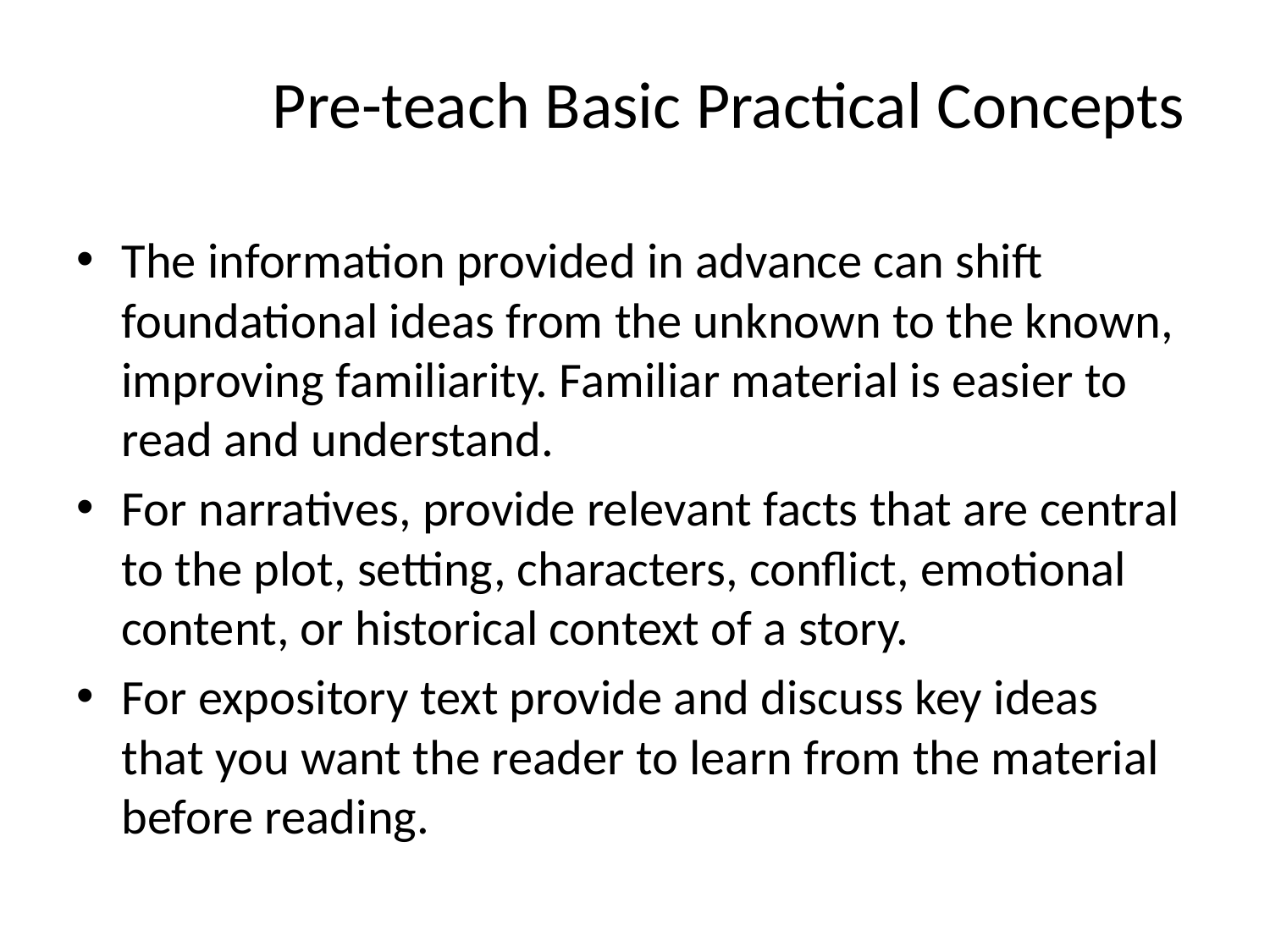

# Pre-teach Basic Practical Concepts
The information provided in advance can shift foundational ideas from the unknown to the known, improving familiarity. Familiar material is easier to read and understand.
For narratives, provide relevant facts that are central to the plot, setting, characters, conflict, emotional content, or historical context of a story.
For expository text provide and discuss key ideas that you want the reader to learn from the material before reading.